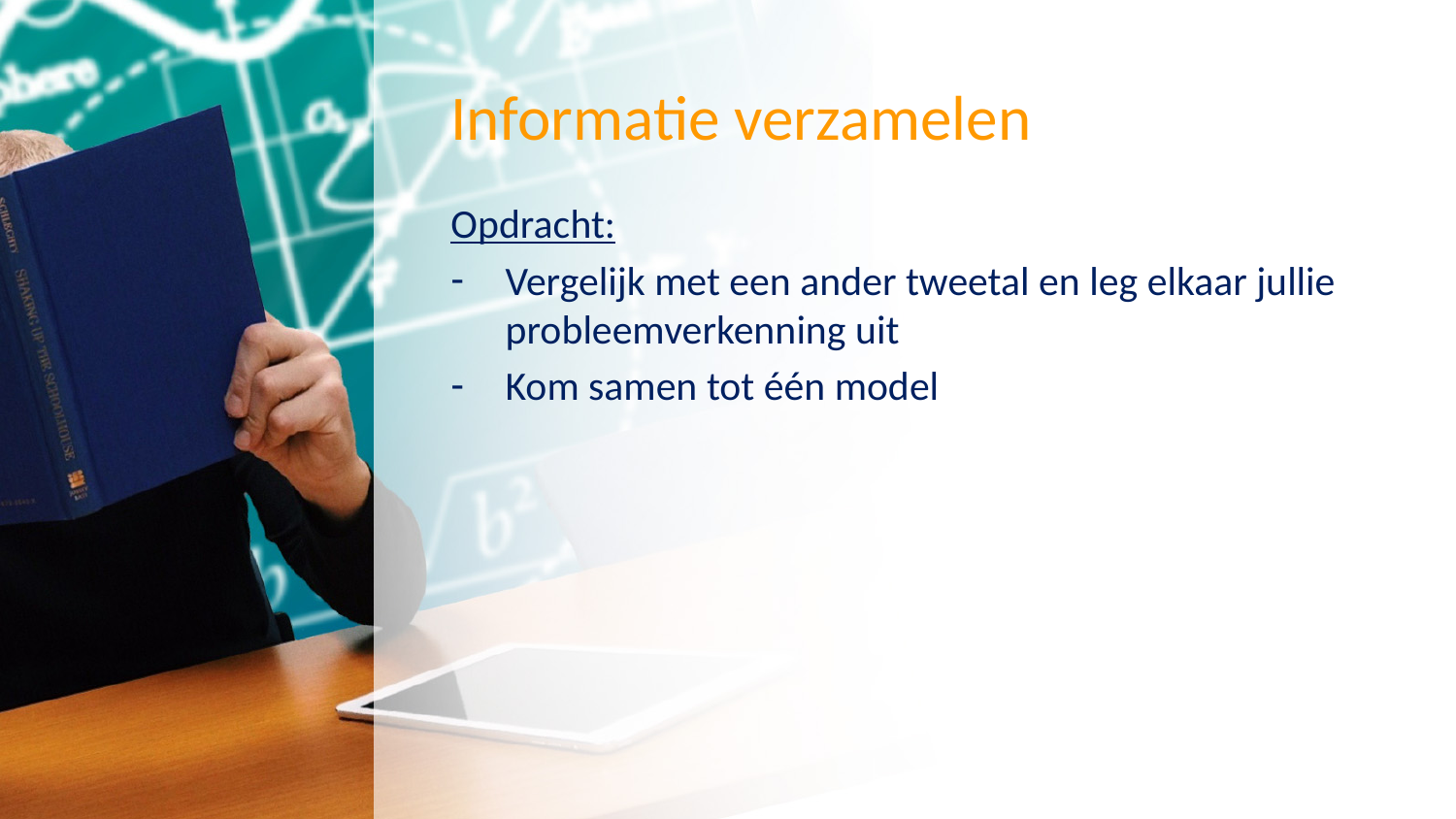

# Informatie verzamelen
Opdracht:
Vergelijk met een ander tweetal en leg elkaar jullie probleemverkenning uit
Kom samen tot één model